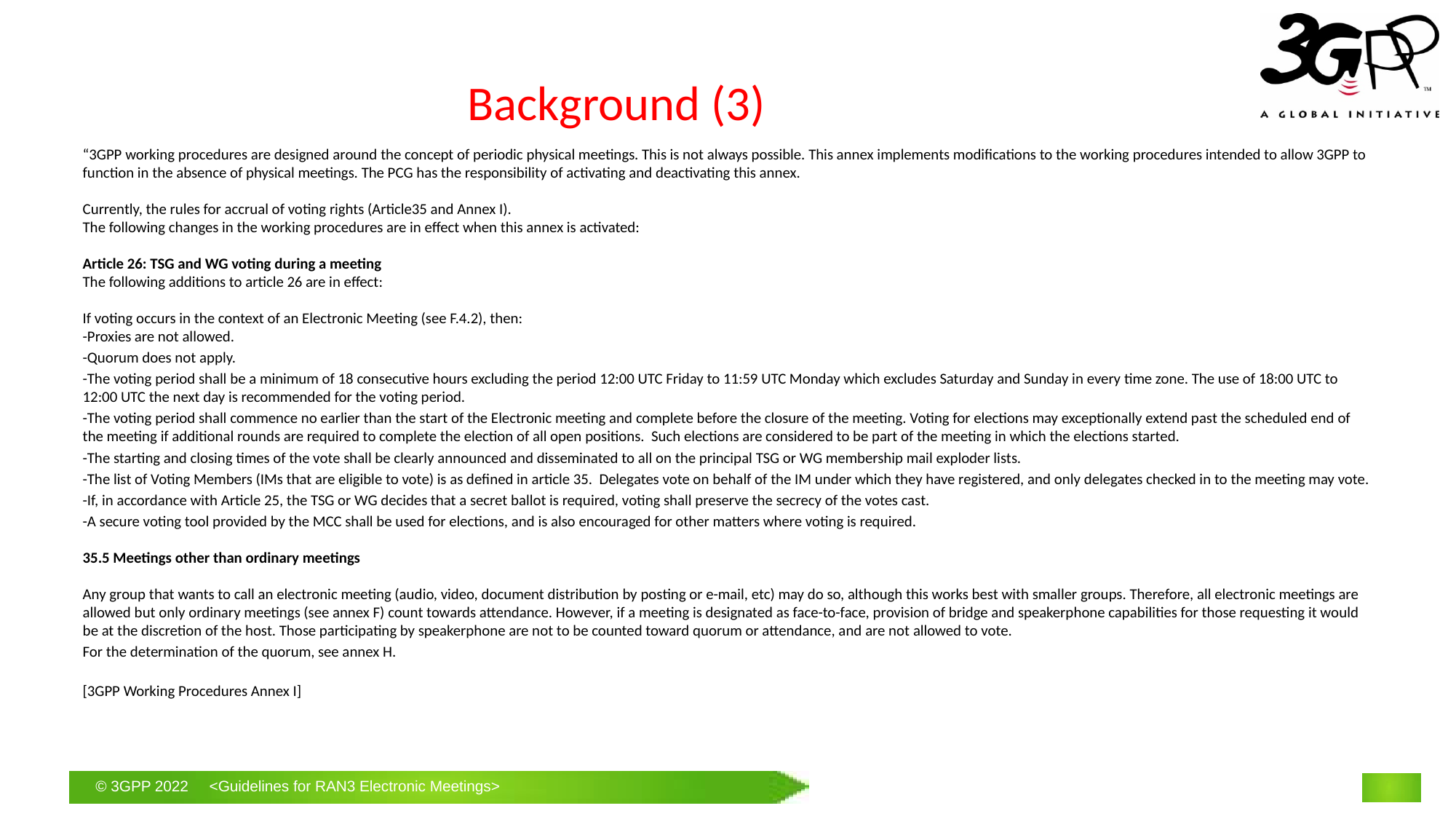

# Background (3)
“3GPP working procedures are designed around the concept of periodic physical meetings. This is not always possible. This annex implements modifications to the working procedures intended to allow 3GPP to function in the absence of physical meetings. The PCG has the responsibility of activating and deactivating this annex.
Currently, the rules for accrual of voting rights (Article35 and Annex I).
The following changes in the working procedures are in effect when this annex is activated:
Article 26: TSG and WG voting during a meeting
The following additions to article 26 are in effect:
If voting occurs in the context of an Electronic Meeting (see F.4.2), then:
-Proxies are not allowed.
-Quorum does not apply.
-The voting period shall be a minimum of 18 consecutive hours excluding the period 12:00 UTC Friday to 11:59 UTC Monday which excludes Saturday and Sunday in every time zone. The use of 18:00 UTC to 12:00 UTC the next day is recommended for the voting period.
-The voting period shall commence no earlier than the start of the Electronic meeting and complete before the closure of the meeting. Voting for elections may exceptionally extend past the scheduled end of the meeting if additional rounds are required to complete the election of all open positions.  Such elections are considered to be part of the meeting in which the elections started.
-The starting and closing times of the vote shall be clearly announced and disseminated to all on the principal TSG or WG membership mail exploder lists.
-The list of Voting Members (IMs that are eligible to vote) is as defined in article 35.  Delegates vote on behalf of the IM under which they have registered, and only delegates checked in to the meeting may vote.
-If, in accordance with Article 25, the TSG or WG decides that a secret ballot is required, voting shall preserve the secrecy of the votes cast.
-A secure voting tool provided by the MCC shall be used for elections, and is also encouraged for other matters where voting is required.
35.5 Meetings other than ordinary meetings
Any group that wants to call an electronic meeting (audio, video, document distribution by posting or e-mail, etc) may do so, although this works best with smaller groups. Therefore, all electronic meetings are allowed but only ordinary meetings (see annex F) count towards attendance. However, if a meeting is designated as face-to-face, provision of bridge and speakerphone capabilities for those requesting it would be at the discretion of the host. Those participating by speakerphone are not to be counted toward quorum or attendance, and are not allowed to vote.
For the determination of the quorum, see annex H.
[3GPP Working Procedures Annex I]
4